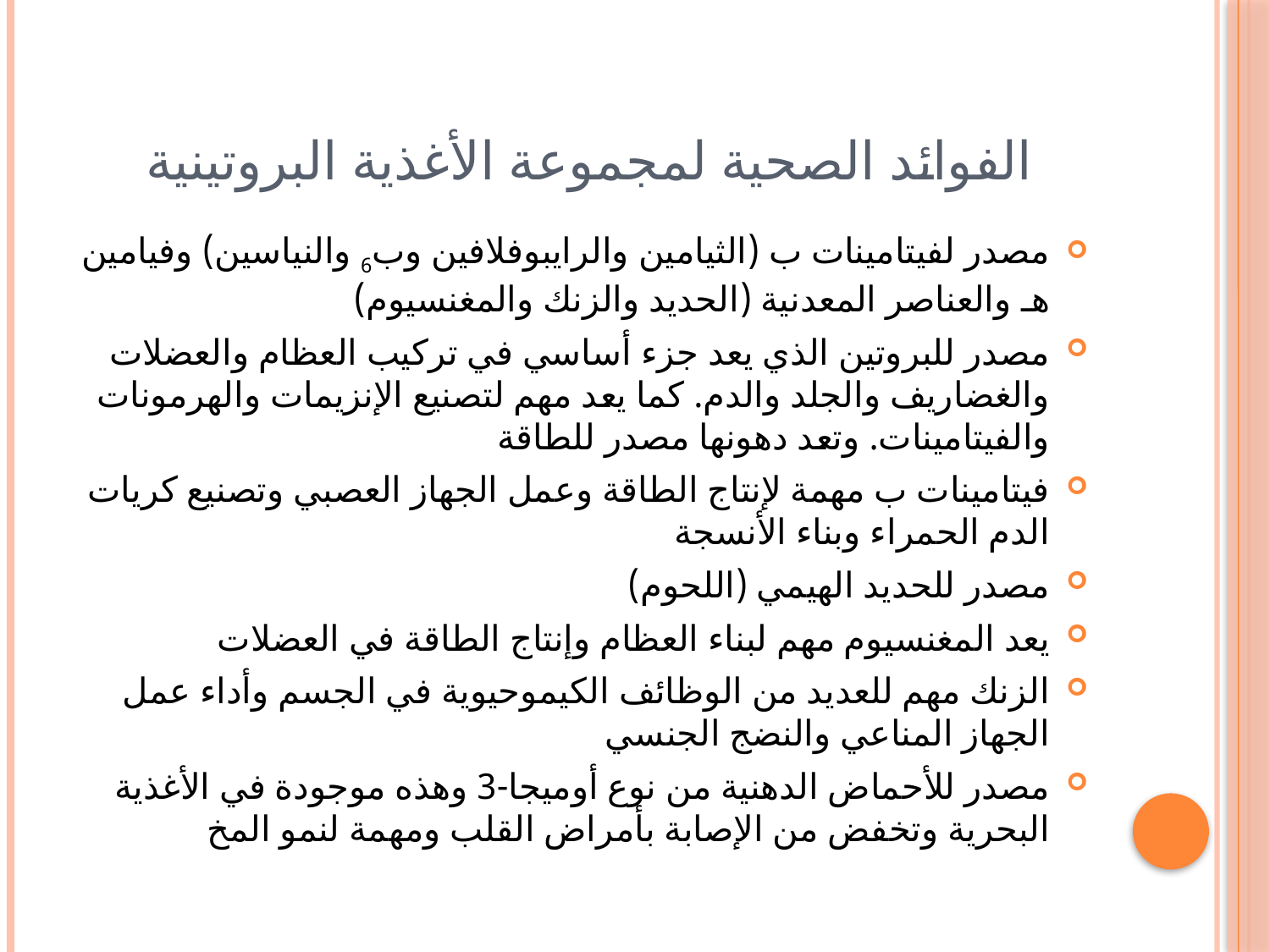

# الفوائد الصحية لمجموعة الأغذية البروتينية
مصدر لفيتامينات ب (الثيامين والرايبوفلافين وب6 والنياسين) وفيامين هـ والعناصر المعدنية (الحديد والزنك والمغنسيوم)
مصدر للبروتين الذي يعد جزء أساسي في تركيب العظام والعضلات والغضاريف والجلد والدم. كما يعد مهم لتصنيع الإنزيمات والهرمونات والفيتامينات. وتعد دهونها مصدر للطاقة
فيتامينات ب مهمة لإنتاج الطاقة وعمل الجهاز العصبي وتصنيع كريات الدم الحمراء وبناء الأنسجة
مصدر للحديد الهيمي (اللحوم)
يعد المغنسيوم مهم لبناء العظام وإنتاج الطاقة في العضلات
الزنك مهم للعديد من الوظائف الكيموحيوية في الجسم وأداء عمل الجهاز المناعي والنضج الجنسي
مصدر للأحماض الدهنية من نوع أوميجا-3 وهذه موجودة في الأغذية البحرية وتخفض من الإصابة بأمراض القلب ومهمة لنمو المخ